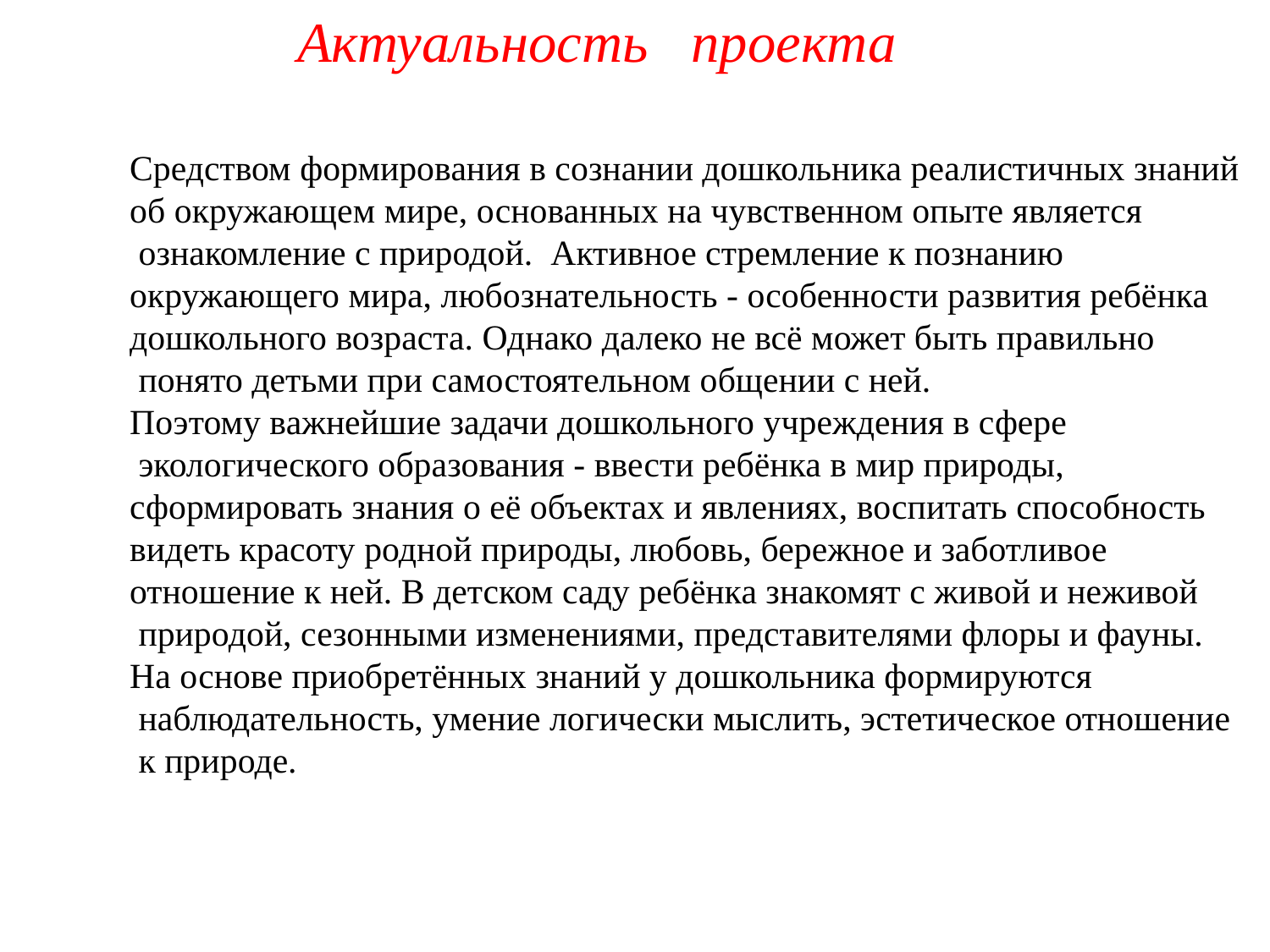

Актуальность   проекта
Средством формирования в сознании дошкольника реалистичных знаний
об окружающем мире, основанных на чувственном опыте является
 ознакомление с природой.  Активное стремление к познанию
окружающего мира, любознательность - особенности развития ребёнка
дошкольного возраста. Однако далеко не всё может быть правильно
 понято детьми при самостоятельном общении с ней.
Поэтому важнейшие задачи дошкольного учреждения в сфере
 экологического образования - ввести ребёнка в мир природы,
сформировать знания о её объектах и явлениях, воспитать способность
видеть красоту родной природы, любовь, бережное и заботливое
отношение к ней. В детском саду ребёнка знакомят с живой и неживой
 природой, сезонными изменениями, представителями флоры и фауны.
На основе приобретённых знаний у дошкольника формируются
 наблюдательность, умение логически мыслить, эстетическое отношение
 к природе.